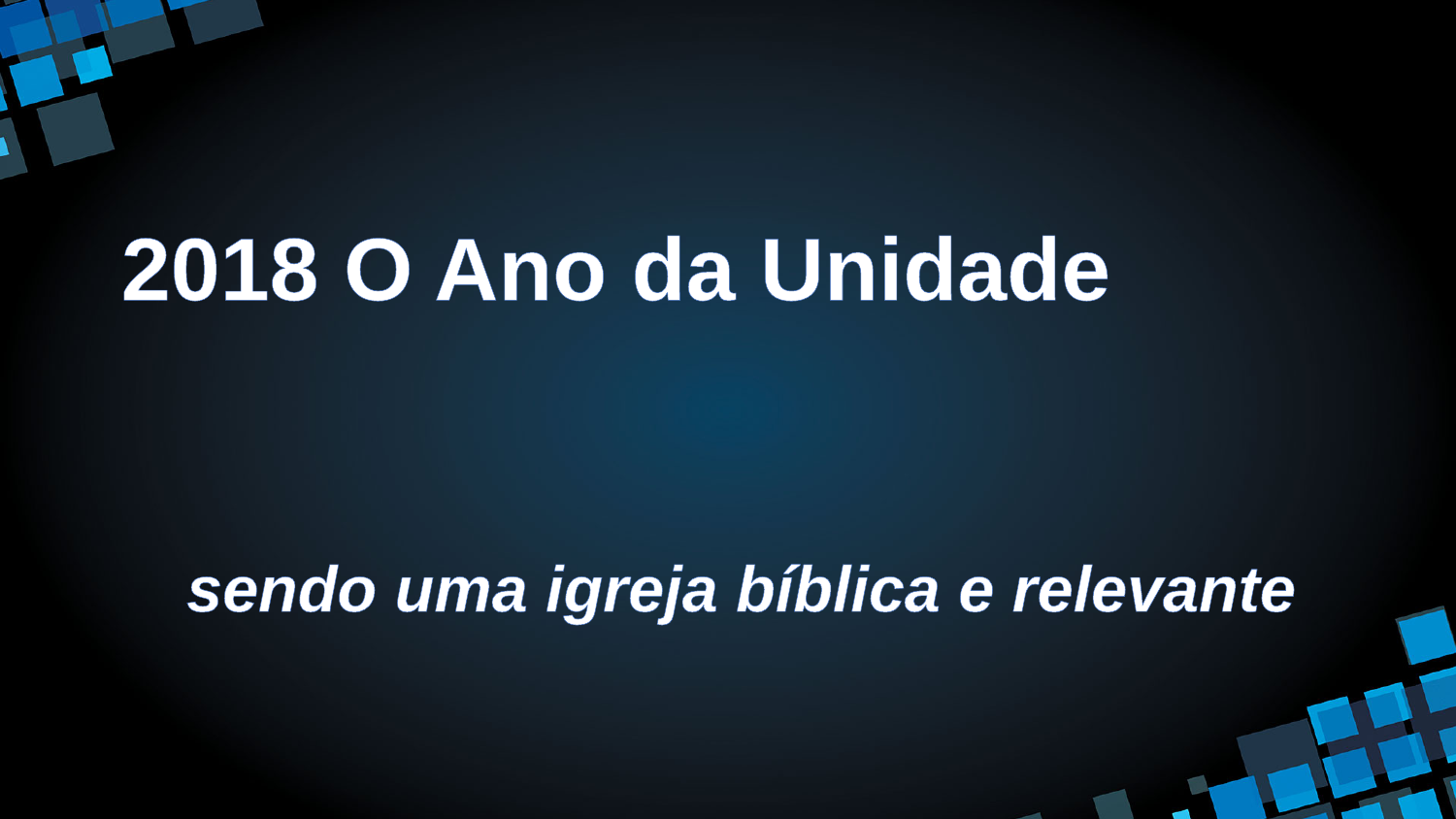

2018 O Ano da Unidade

  sendo uma igreja bíblica e relevante